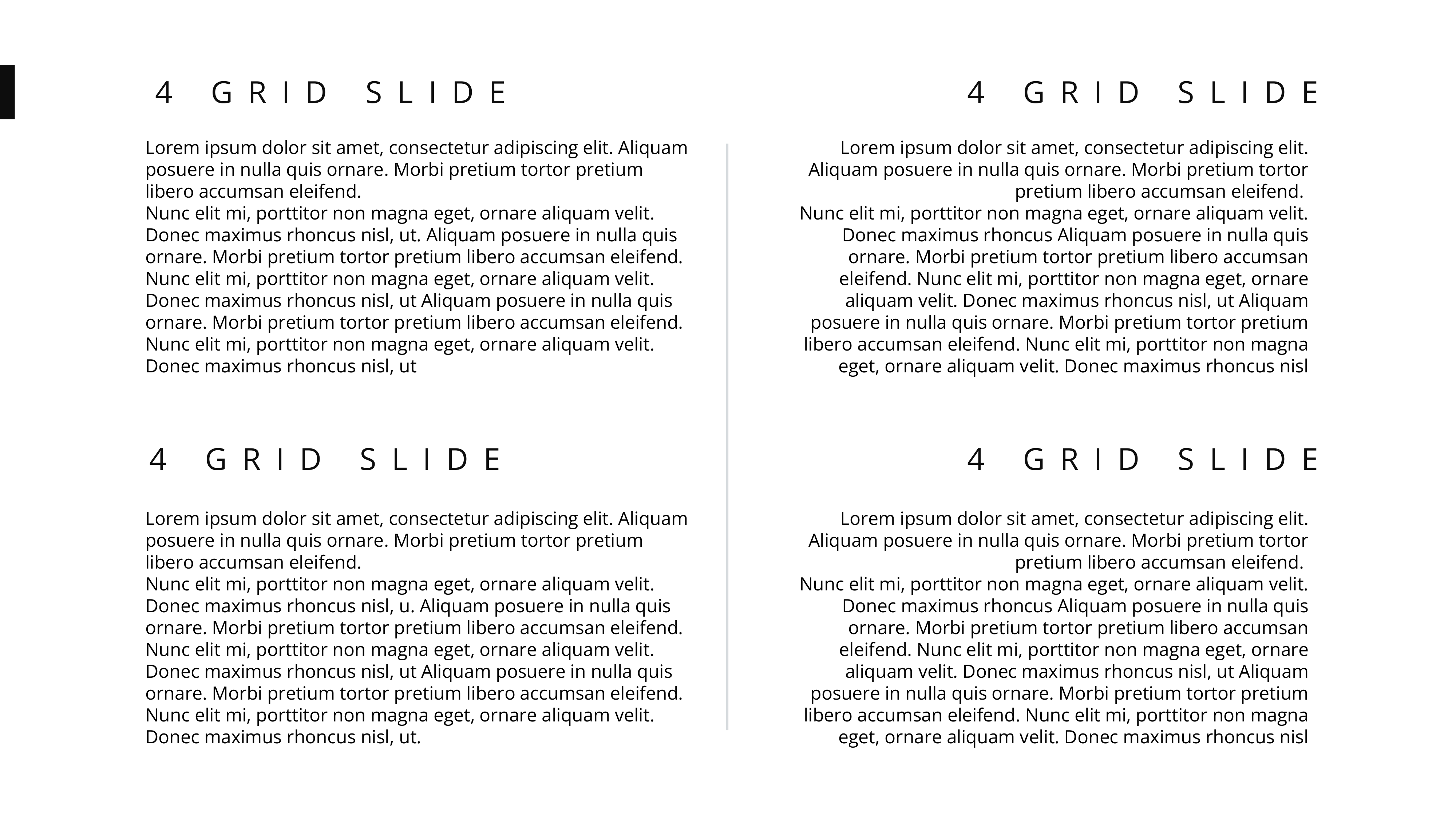

4 GRID SLIDE
4 GRID SLIDE
Lorem ipsum dolor sit amet, consectetur adipiscing elit. Aliquam posuere in nulla quis ornare. Morbi pretium tortor pretium libero accumsan eleifend.
Nunc elit mi, porttitor non magna eget, ornare aliquam velit. Donec maximus rhoncus nisl, ut. Aliquam posuere in nulla quis ornare. Morbi pretium tortor pretium libero accumsan eleifend. Nunc elit mi, porttitor non magna eget, ornare aliquam velit. Donec maximus rhoncus nisl, ut Aliquam posuere in nulla quis ornare. Morbi pretium tortor pretium libero accumsan eleifend. Nunc elit mi, porttitor non magna eget, ornare aliquam velit. Donec maximus rhoncus nisl, ut
Lorem ipsum dolor sit amet, consectetur adipiscing elit. Aliquam posuere in nulla quis ornare. Morbi pretium tortor pretium libero accumsan eleifend.
Nunc elit mi, porttitor non magna eget, ornare aliquam velit. Donec maximus rhoncus Aliquam posuere in nulla quis ornare. Morbi pretium tortor pretium libero accumsan eleifend. Nunc elit mi, porttitor non magna eget, ornare aliquam velit. Donec maximus rhoncus nisl, ut Aliquam posuere in nulla quis ornare. Morbi pretium tortor pretium libero accumsan eleifend. Nunc elit mi, porttitor non magna eget, ornare aliquam velit. Donec maximus rhoncus nisl
4 GRID SLIDE
4 GRID SLIDE
Lorem ipsum dolor sit amet, consectetur adipiscing elit. Aliquam posuere in nulla quis ornare. Morbi pretium tortor pretium libero accumsan eleifend.
Nunc elit mi, porttitor non magna eget, ornare aliquam velit. Donec maximus rhoncus nisl, u. Aliquam posuere in nulla quis ornare. Morbi pretium tortor pretium libero accumsan eleifend. Nunc elit mi, porttitor non magna eget, ornare aliquam velit. Donec maximus rhoncus nisl, ut Aliquam posuere in nulla quis ornare. Morbi pretium tortor pretium libero accumsan eleifend. Nunc elit mi, porttitor non magna eget, ornare aliquam velit. Donec maximus rhoncus nisl, ut.
Lorem ipsum dolor sit amet, consectetur adipiscing elit. Aliquam posuere in nulla quis ornare. Morbi pretium tortor pretium libero accumsan eleifend.
Nunc elit mi, porttitor non magna eget, ornare aliquam velit. Donec maximus rhoncus Aliquam posuere in nulla quis ornare. Morbi pretium tortor pretium libero accumsan eleifend. Nunc elit mi, porttitor non magna eget, ornare aliquam velit. Donec maximus rhoncus nisl, ut Aliquam posuere in nulla quis ornare. Morbi pretium tortor pretium libero accumsan eleifend. Nunc elit mi, porttitor non magna eget, ornare aliquam velit. Donec maximus rhoncus nisl